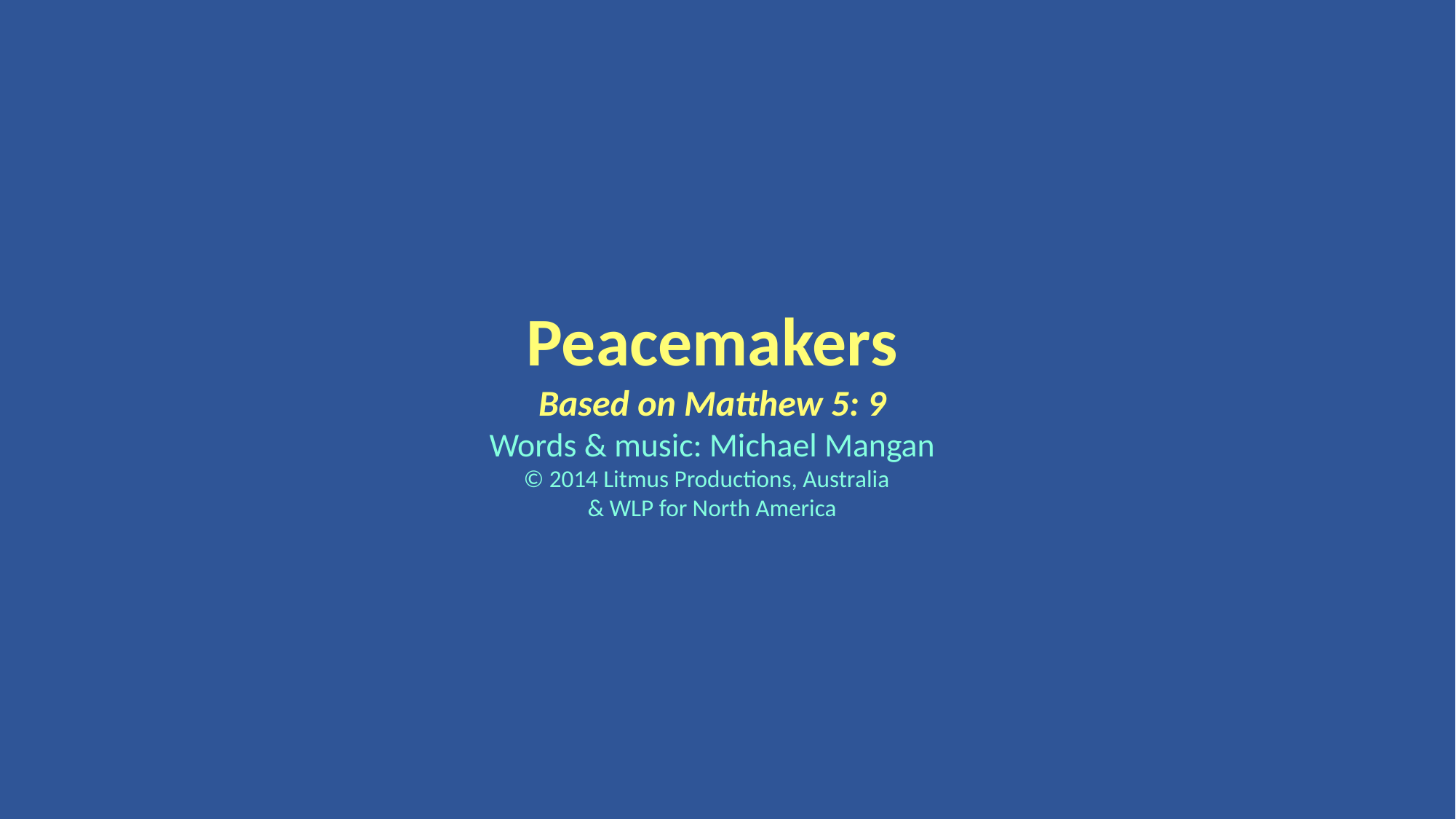

Peacemakers
Based on Matthew 5: 9
Words & music: Michael Mangan
© 2014 Litmus Productions, Australia
& WLP for North America